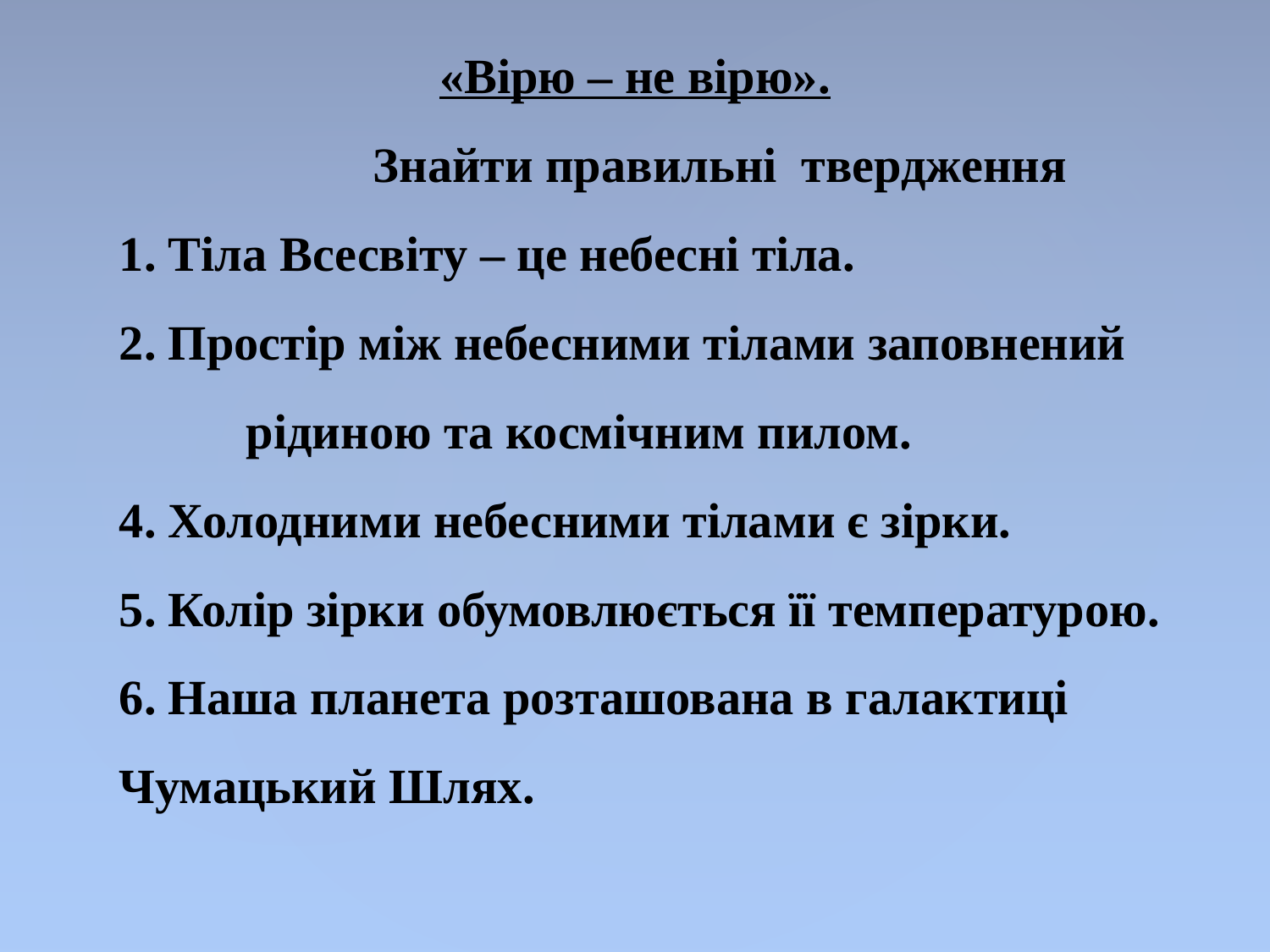

«Вірю – не вірю».
 		Знайти правильні  твердження
1. Тіла Всесвіту – це небесні тіла.
2. Простір між небесними тілами заповнений    	рідиною та космічним пилом.
4. Холодними небесними тілами є зірки.
5. Колір зірки обумовлюється її температурою.
6. Наша планета розташована в галактиці 	Чумацький Шлях.